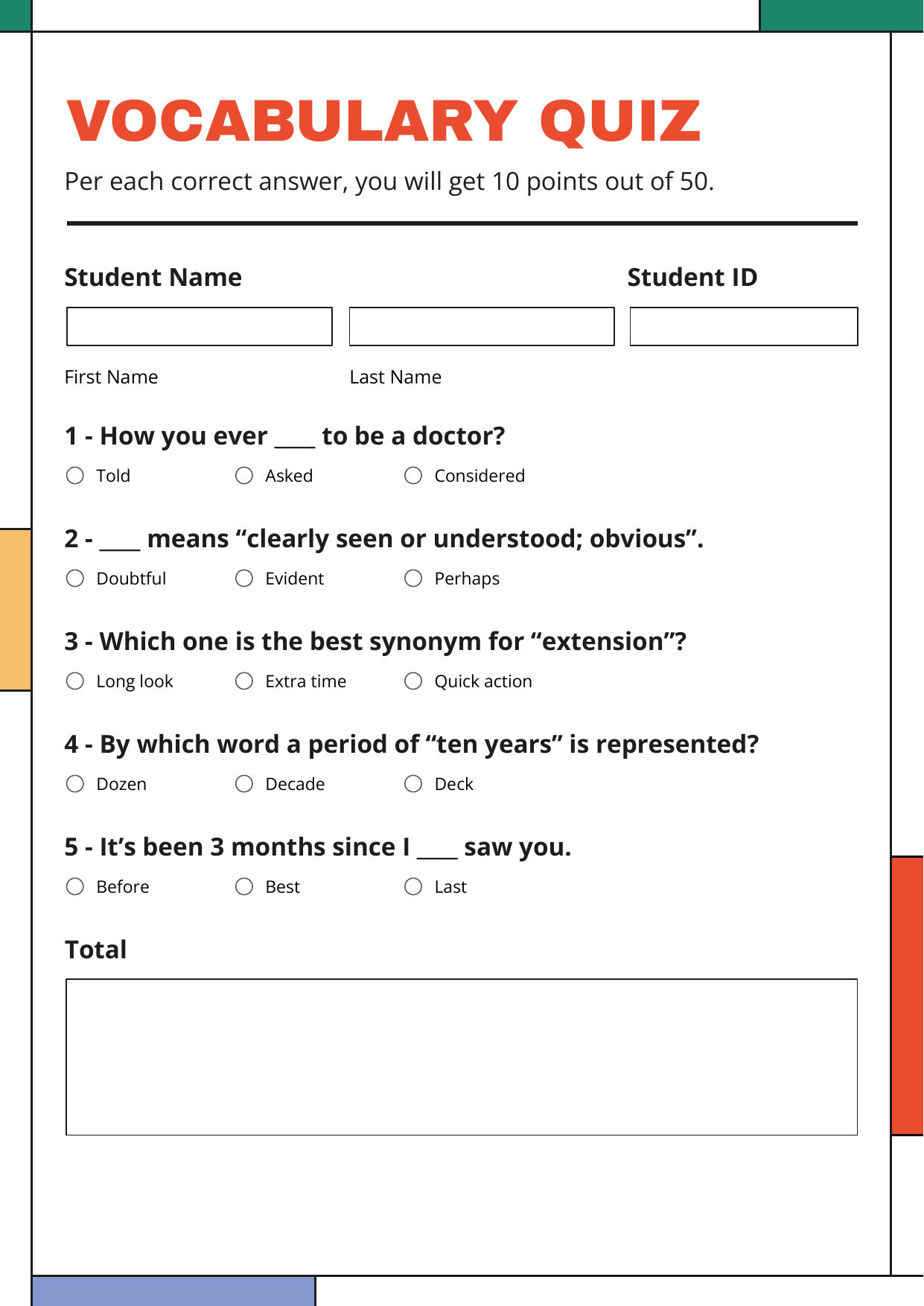

VOCABULARY QUIZ
Per each correct answer, you will get 10 points out of 50.
Student Name

Student ID

First Name
Last Name
1 - How you ever ____ to be a doctor?
Told

Asked

Considered

2 - ____ means “clearly seen or understood; obvious”.
Doubtful

Evident

Perhaps

3 - Which one is the best synonym for “extension”?
Long look

Extra time

Quick action

4 - By which word a period of “ten years” is represented?
Dozen

Decade

Deck

5 - It’s been 3 months since I ____ saw you.
Before

Best

Last

Total